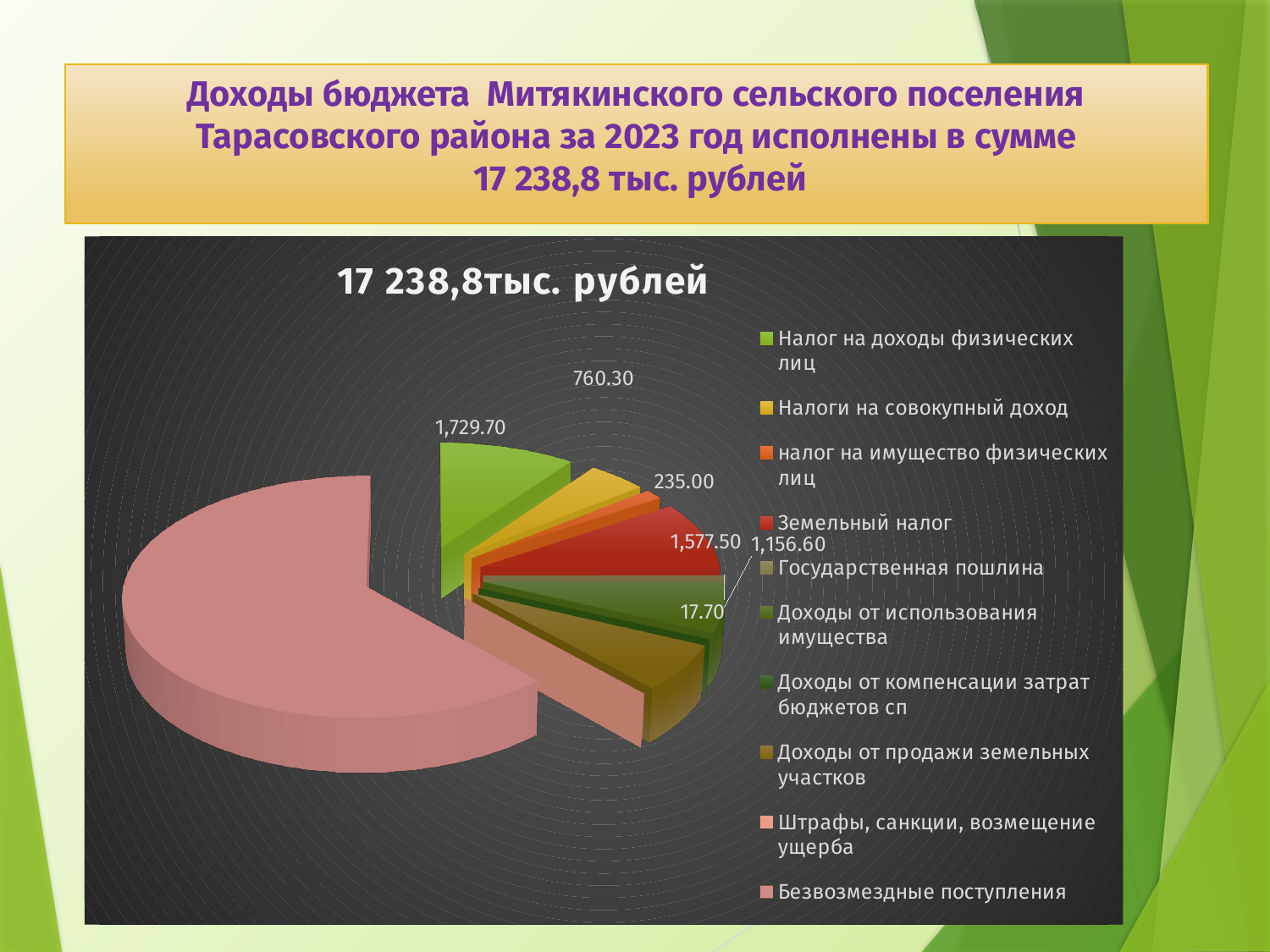

# Доходы бюджета  Митякинского сельского поселения Тарасовского района за 2023 год исполнены в сумме 17 238,8 тыс. рублей

[unsupported chart]